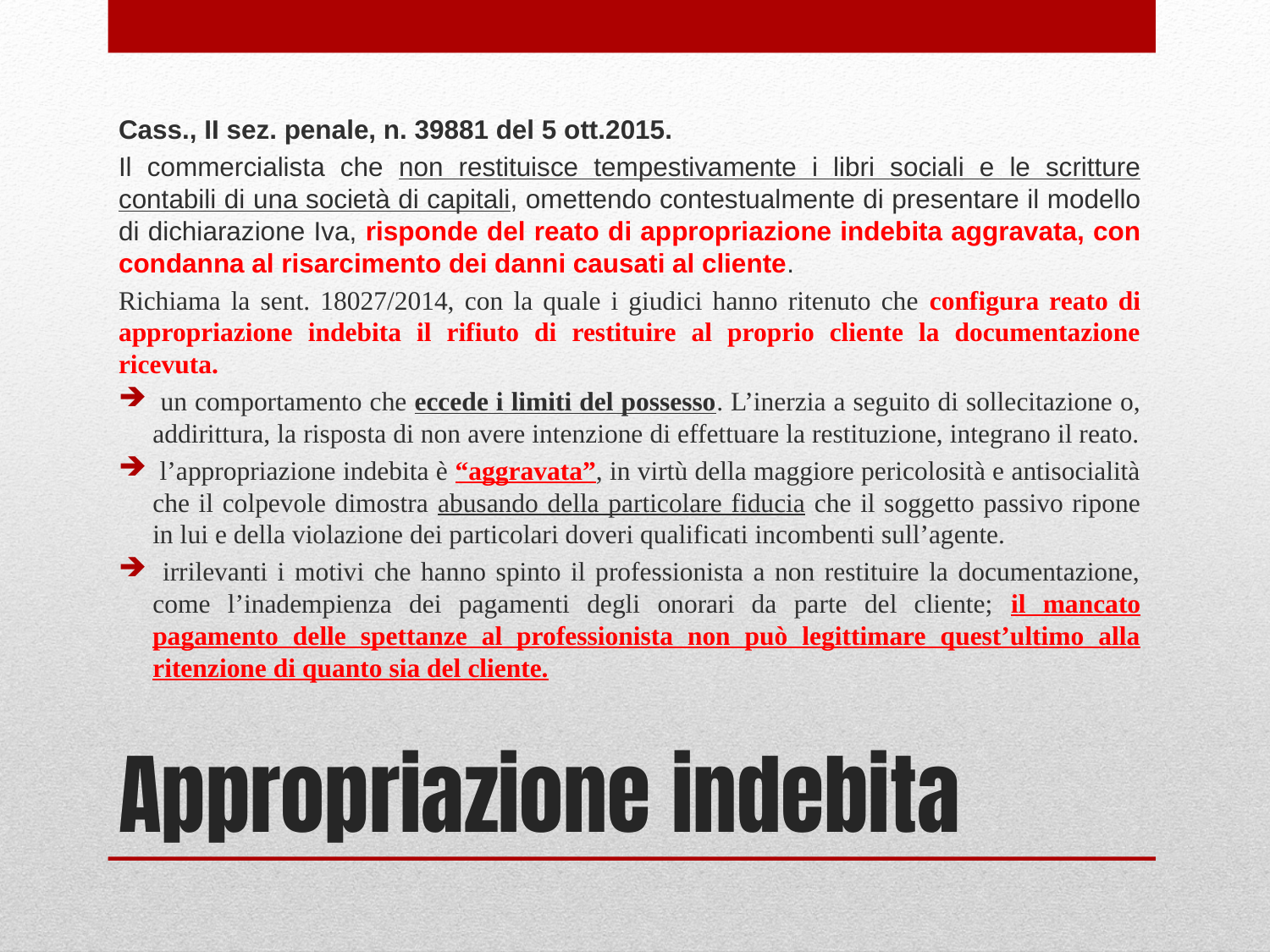

Cass., II sez. penale, n. 39881 del 5 ott.2015.
Il commercialista che non restituisce tempestivamente i libri sociali e le scritture contabili di una società di capitali, omettendo contestualmente di presentare il modello di dichiarazione Iva, risponde del reato di appropriazione indebita aggravata, con condanna al risarcimento dei danni causati al cliente.
Richiama la sent. 18027/2014, con la quale i giudici hanno ritenuto che configura reato di appropriazione indebita il rifiuto di restituire al proprio cliente la documentazione ricevuta.
 un comportamento che eccede i limiti del possesso. L’inerzia a seguito di sollecitazione o, addirittura, la risposta di non avere intenzione di effettuare la restituzione, integrano il reato.
 l’appropriazione indebita è “aggravata”, in virtù della maggiore pericolosità e antisocialità che il colpevole dimostra abusando della particolare fiducia che il soggetto passivo ripone in lui e della violazione dei particolari doveri qualificati incombenti sull’agente.
 irrilevanti i motivi che hanno spinto il professionista a non restituire la documentazione, come l’inadempienza dei pagamenti degli onorari da parte del cliente; il mancato pagamento delle spettanze al professionista non può legittimare quest’ultimo alla ritenzione di quanto sia del cliente.

# Appropriazione indebita